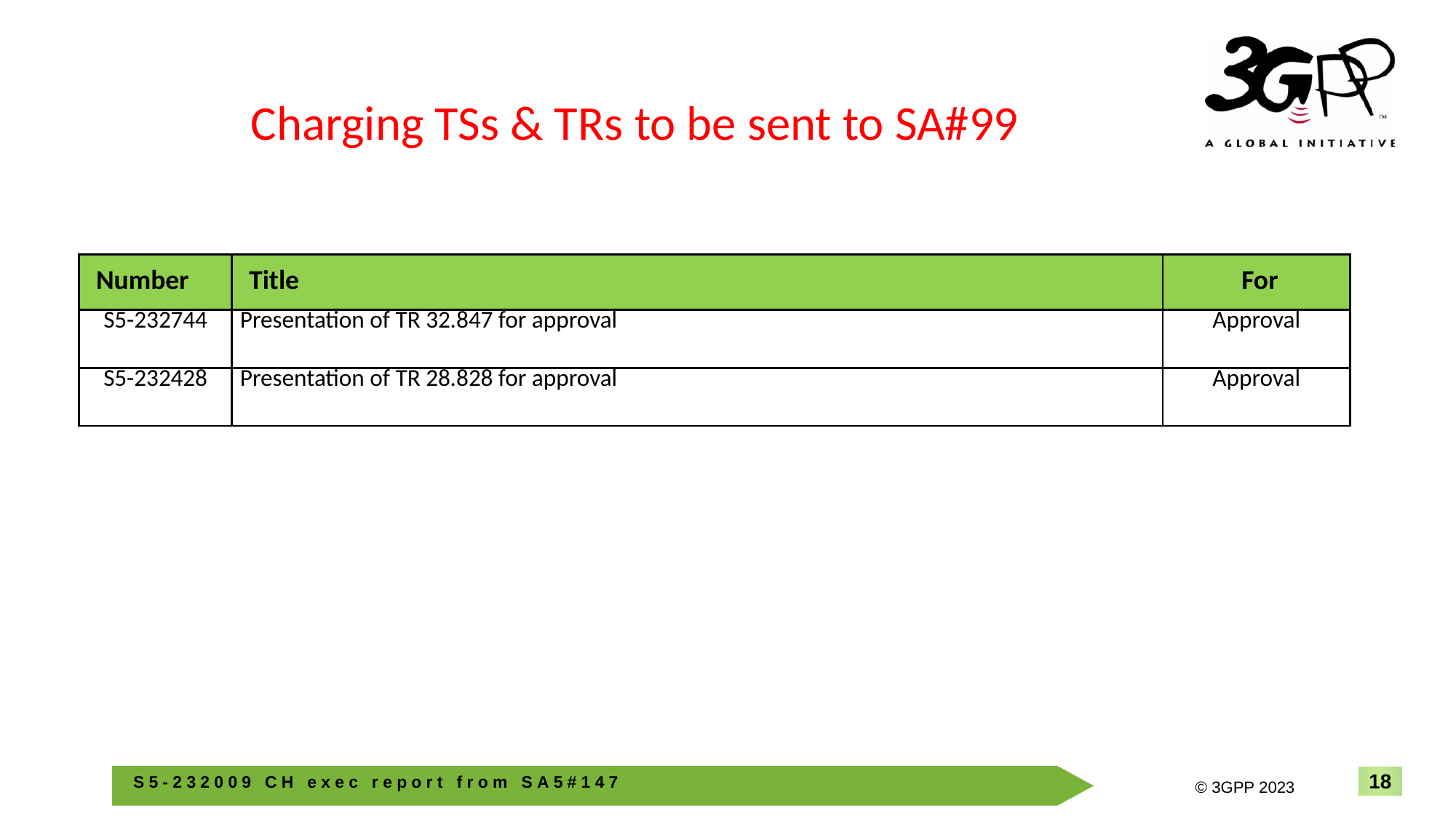

Charging TSs & TRs to be sent to SA#99
| Number | Title | For |
| --- | --- | --- |
| S5-232744 | Presentation of TR 32.847 for approval | Approval |
| S5-232428 | Presentation of TR 28.828 for approval | Approval |